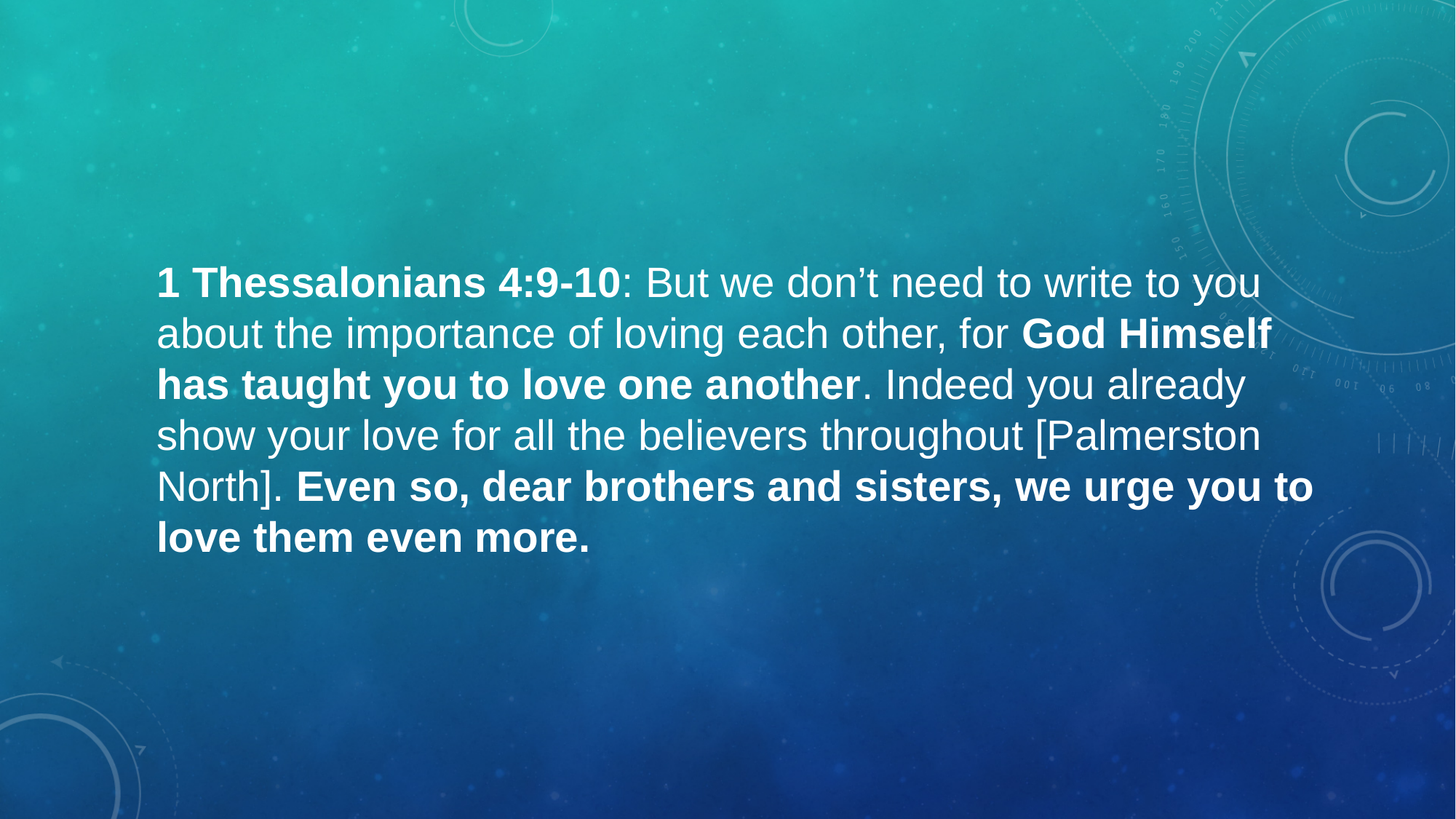

1 Thessalonians 4:9-10: But we don’t need to write to you about the importance of loving each other, for God Himself has taught you to love one another. Indeed you already show your love for all the believers throughout [Palmerston North]. Even so, dear brothers and sisters, we urge you to love them even more.